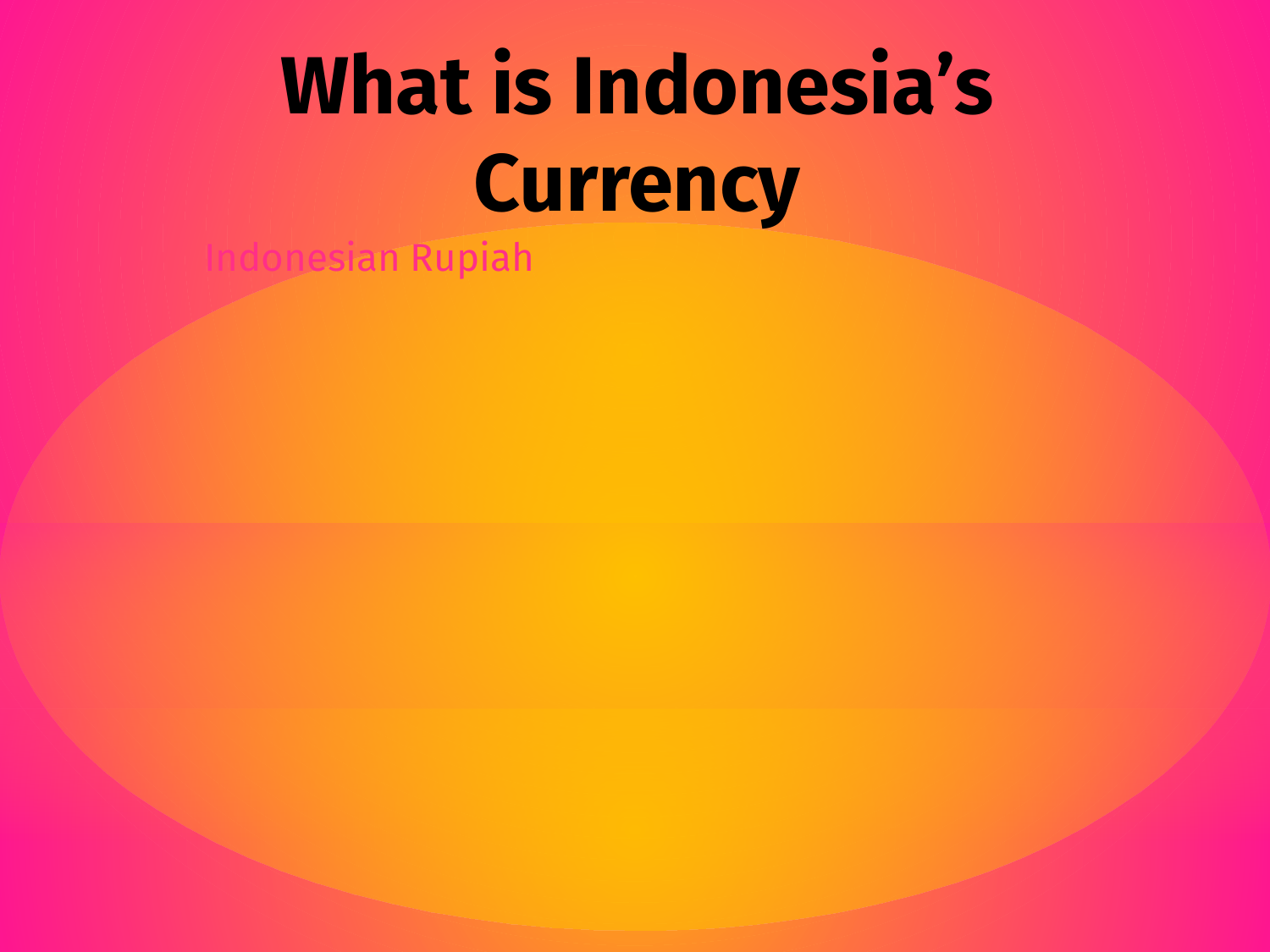

# What is Indonesia’s Currency
Indonesian Rupiah